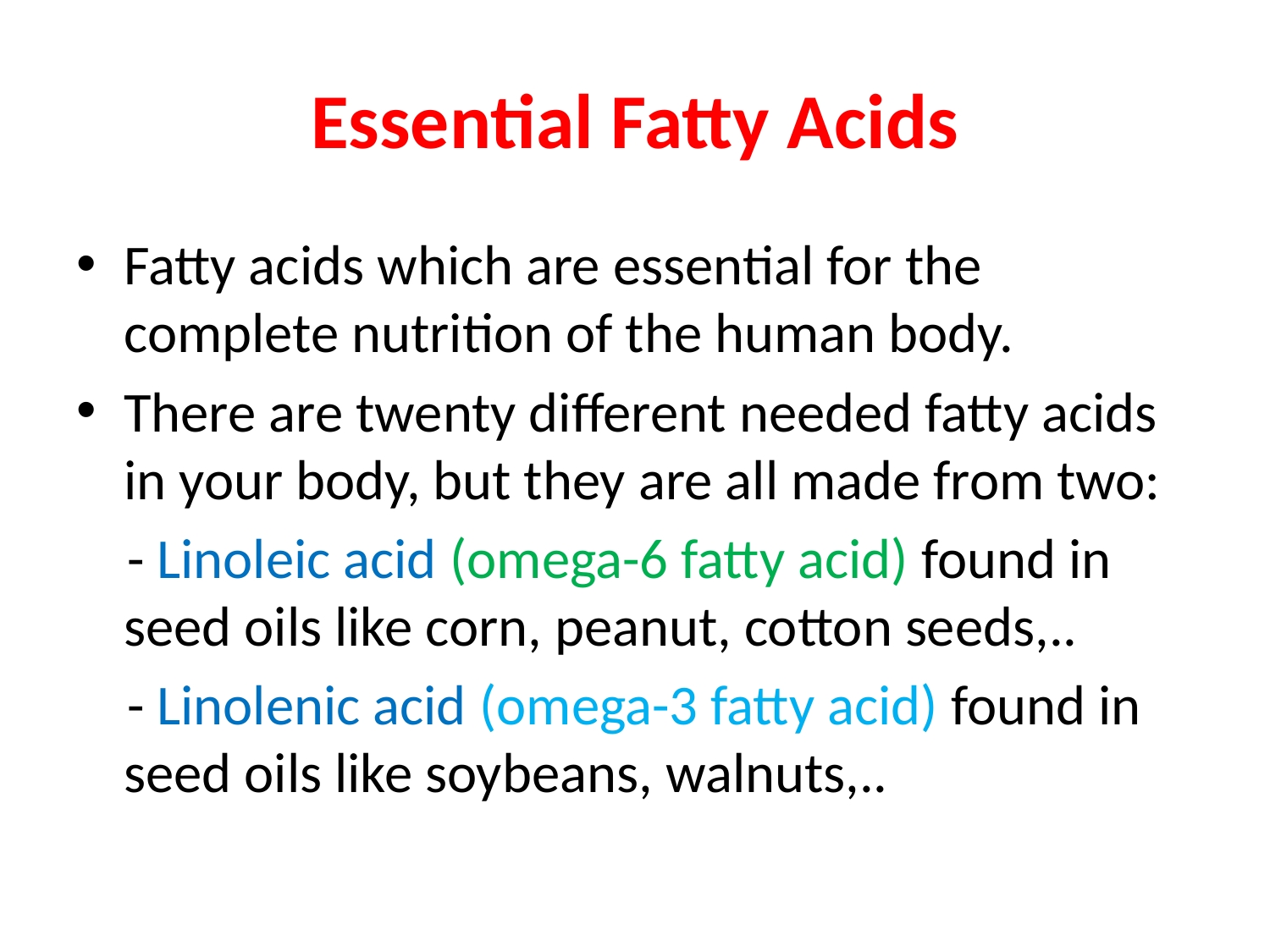

# Essential Fatty Acids
Fatty acids which are essential for the complete nutrition of the human body.
There are twenty different needed fatty acids in your body, but they are all made from two:
    - Linoleic acid (omega-6 fatty acid) found in seed oils like corn, peanut, cotton seeds,..
    - Linolenic acid (omega-3 fatty acid) found in seed oils like soybeans, walnuts,..